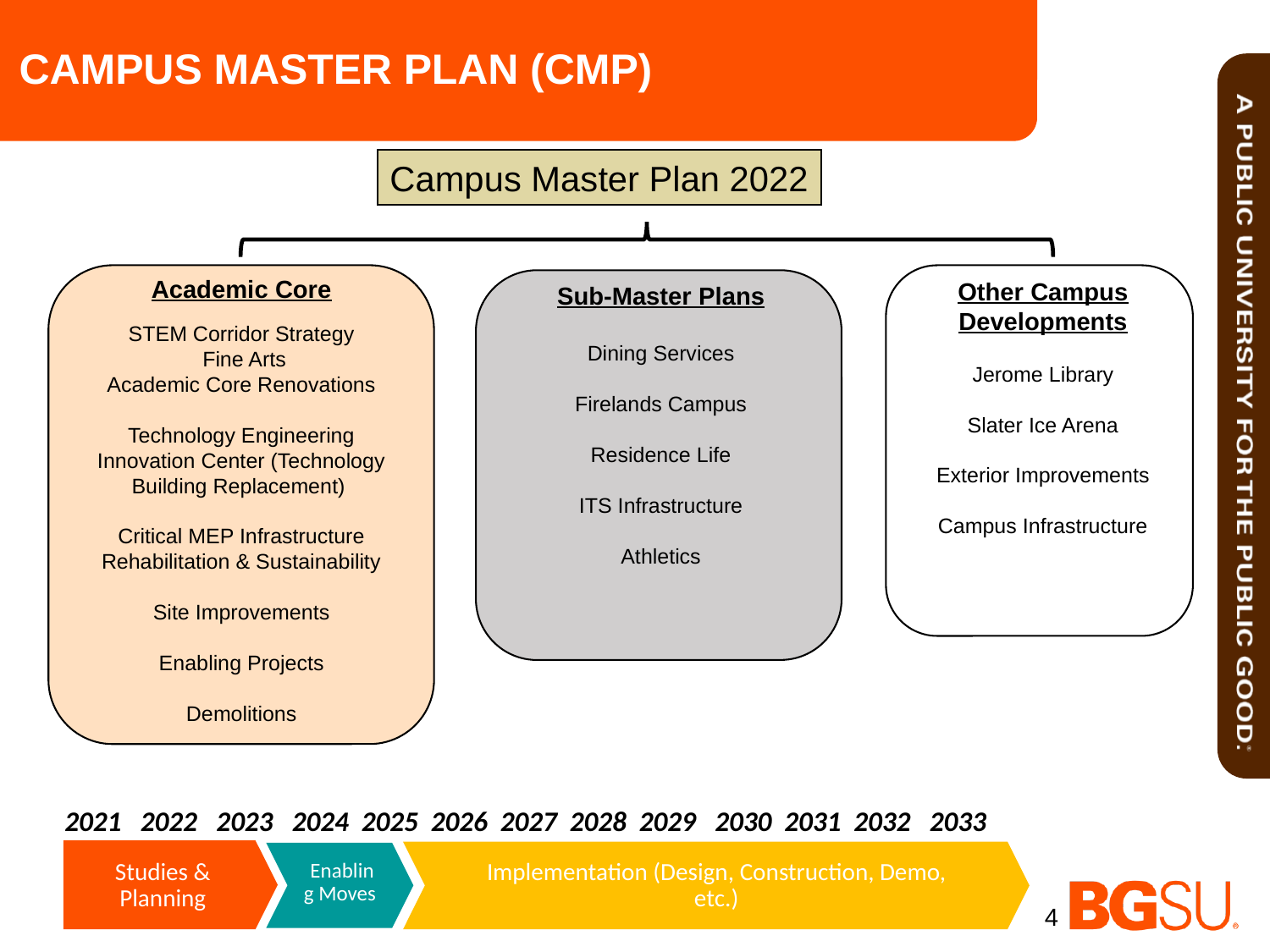

# CAMPUS MASTER PLAN (CMP)
Campus Master Plan 2022

Academic Core

STEM Corridor Strategy
 Fine Arts
Academic Core Renovations

Technology Engineering Innovation Center (Technology Building Replacement)

Critical MEP Infrastructure Rehabilitation & Sustainability

Site Improvements

Enabling Projects

Demolitions

Other Campus Developments
Jerome Library
Slater Ice Arena
Exterior Improvements
Campus Infrastructure

Sub-Master Plans

Dining Services

Firelands Campus

Residence Life

ITS Infrastructure

Athletics

2021   2022   2023   2024  2025  2026  2027  2028  2029   2030  2031  2032   2033

Studies & Planning

Implementation (Design, Construction, Demo, etc.)

 Enabling Moves
4